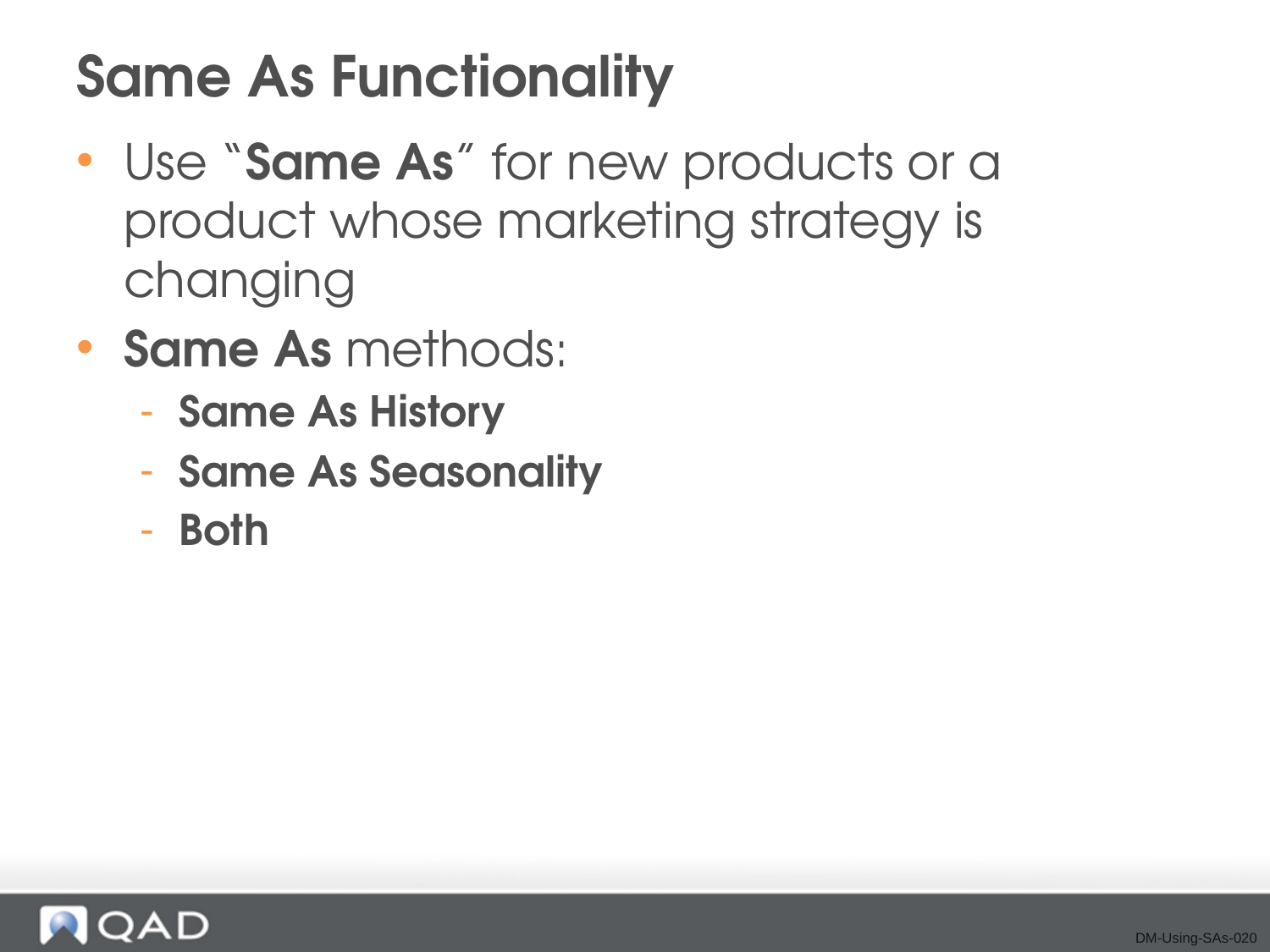

# Same As Functionality
Use “Same As” for new products or a product whose marketing strategy is changing
Same As methods:
Same As History
Same As Seasonality
Both
DM-Using-SAs-020